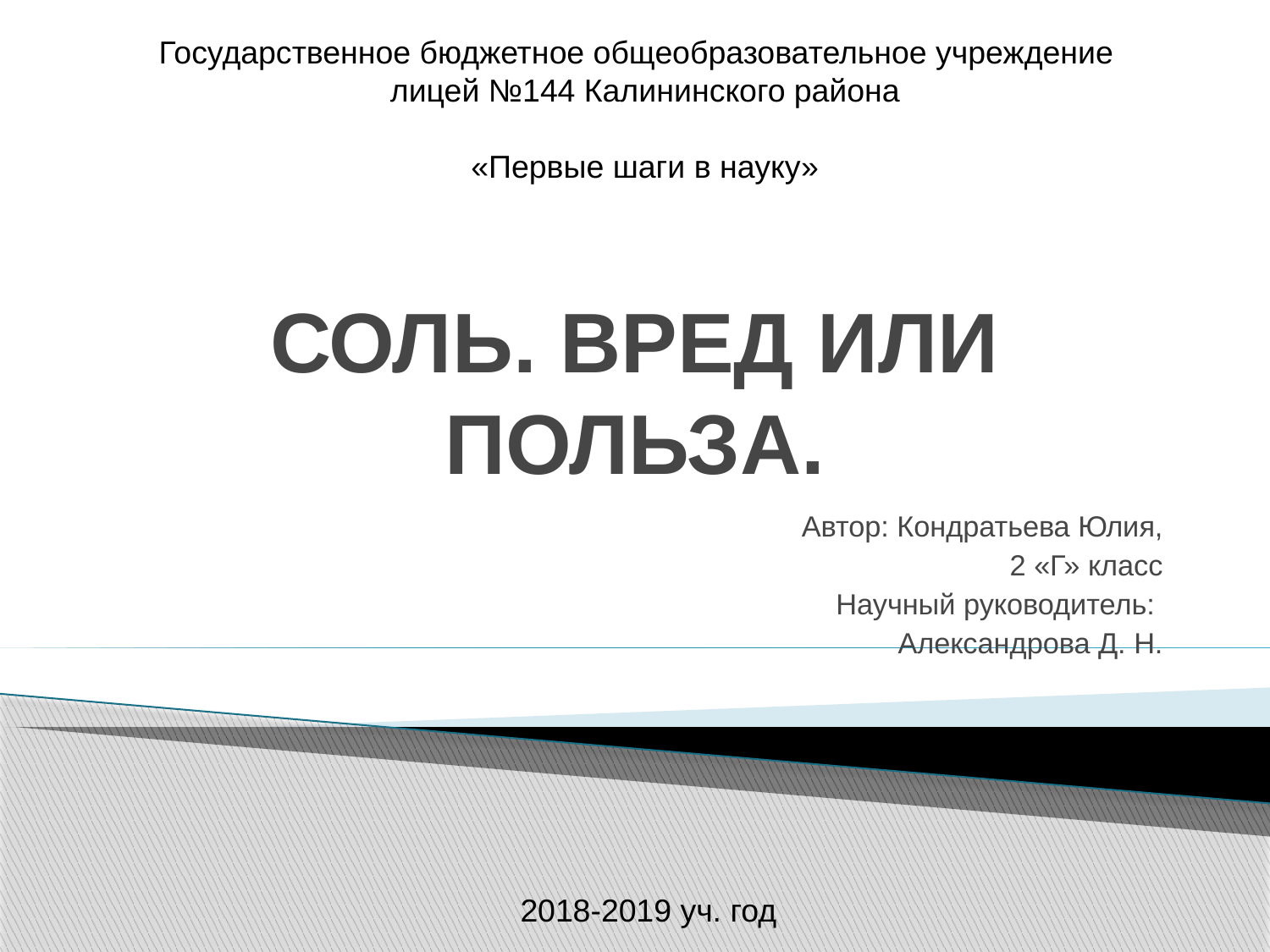

Государственное бюджетное общеобразовательное учреждение
лицей №144 Калининского района

«Первые шаги в науку»
# СОЛЬ. ВРЕД ИЛИ ПОЛЬЗА.
Автор: Кондратьева Юлия,
2 «Г» класс
Научный руководитель:
Александрова Д. Н.
2018-2019 уч. год